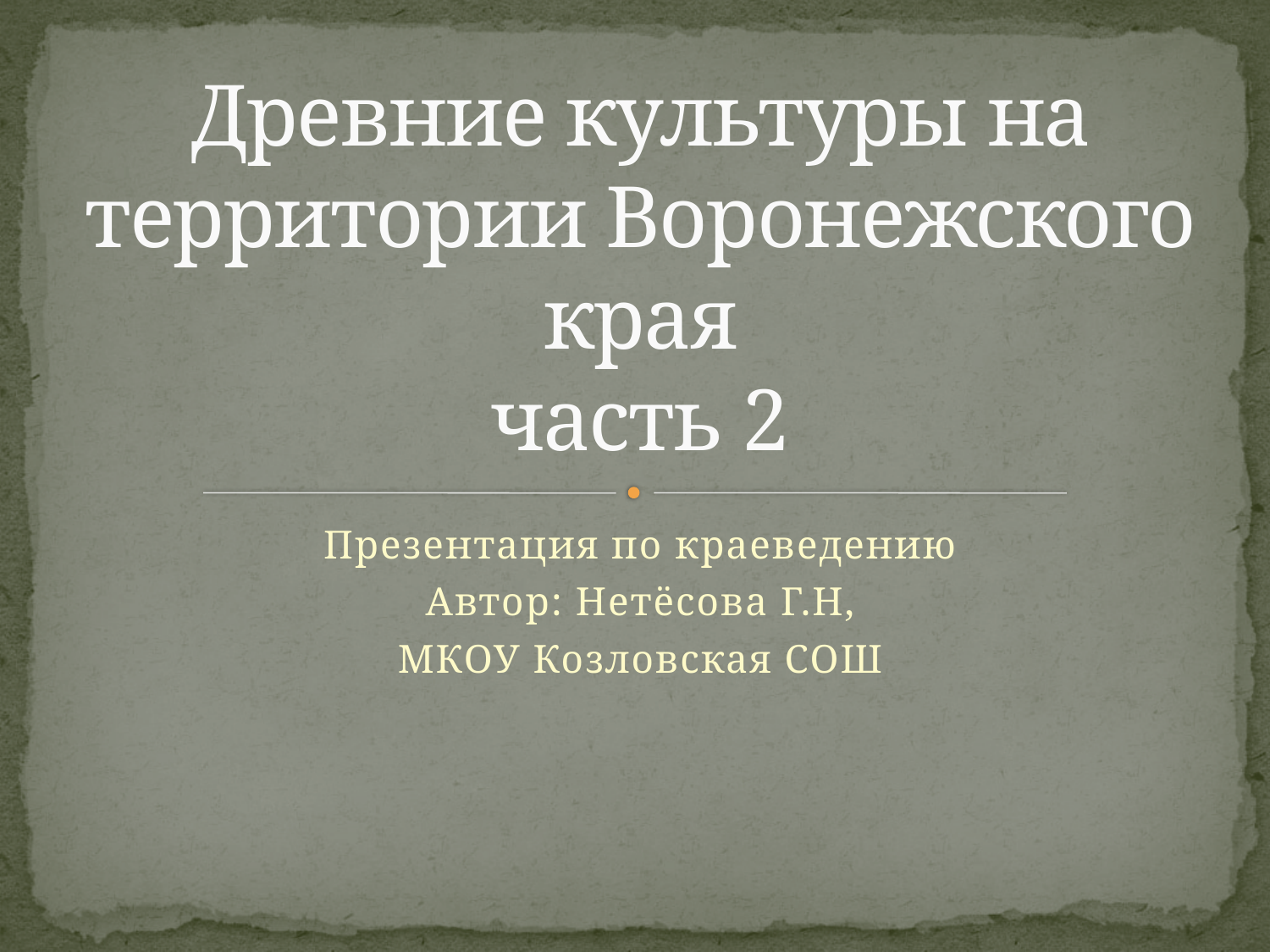

# Древние культуры на территории Воронежского края часть 2
Презентация по краеведению
Автор: Нетёсова Г.Н,
МКОУ Козловская СОШ